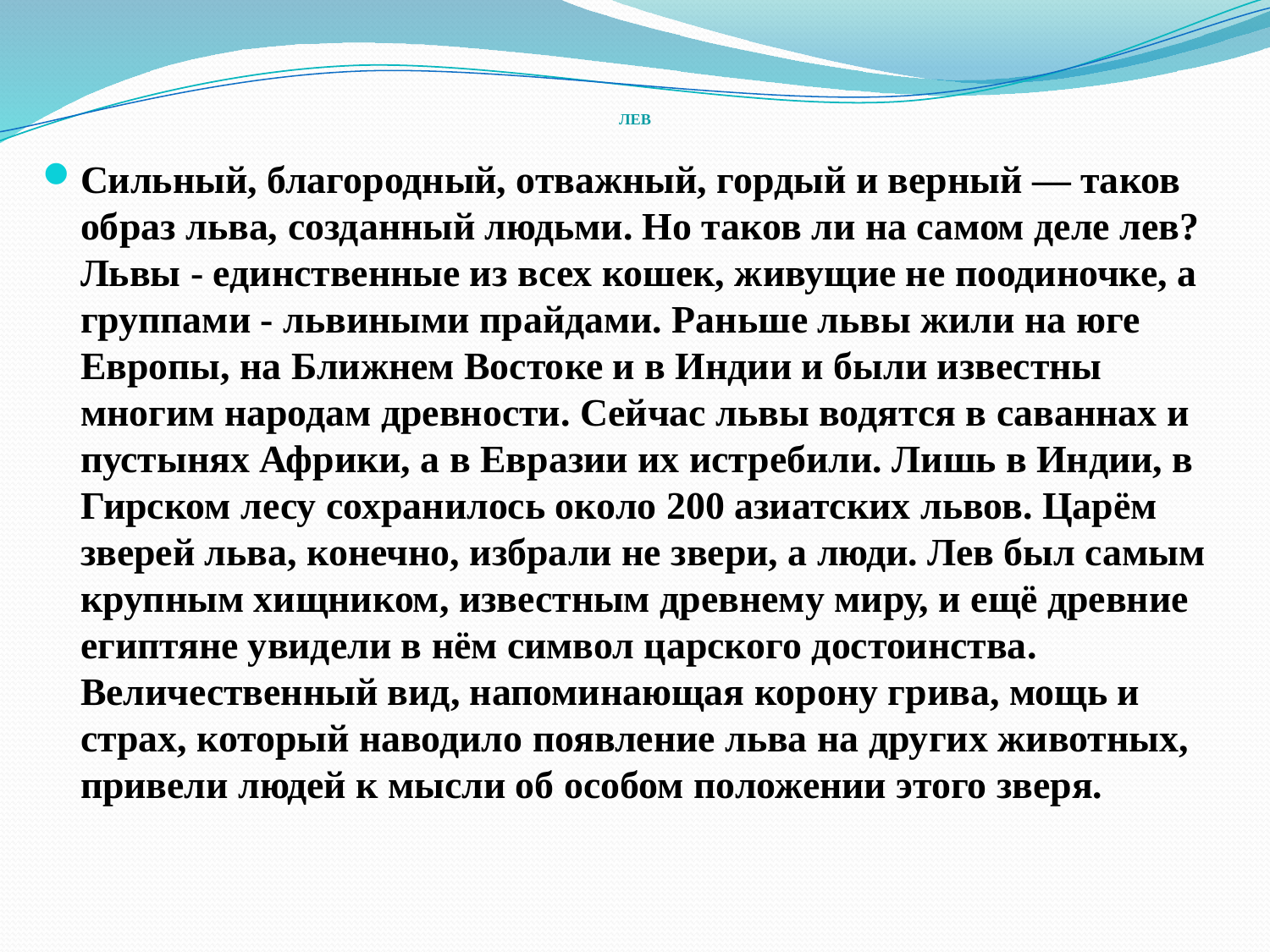

# ЛЕВ
Сильный, благородный, отважный, гордый и верный — таков образ льва, созданный людьми. Но таков ли на самом деле лев? Львы - единственные из всех кошек, живущие не поодиночке, а группами - львиными прайдами. Раньше львы жили на юге Европы, на Ближнем Востоке и в Индии и были известны многим народам древности. Сейчас львы водятся в саваннах и пустынях Африки, а в Евразии их истребили. Лишь в Индии, в Гирском лесу сохранилось около 200 азиатских львов. Царём зверей льва, конечно, избрали не звери, а люди. Лев был самым крупным хищником, известным древнему миру, и ещё древние египтяне увидели в нём символ царского достоинства. Величественный вид, напоминающая корону грива, мощь и страх, который наводило появление льва на других животных, привели людей к мысли об особом положении этого зверя.